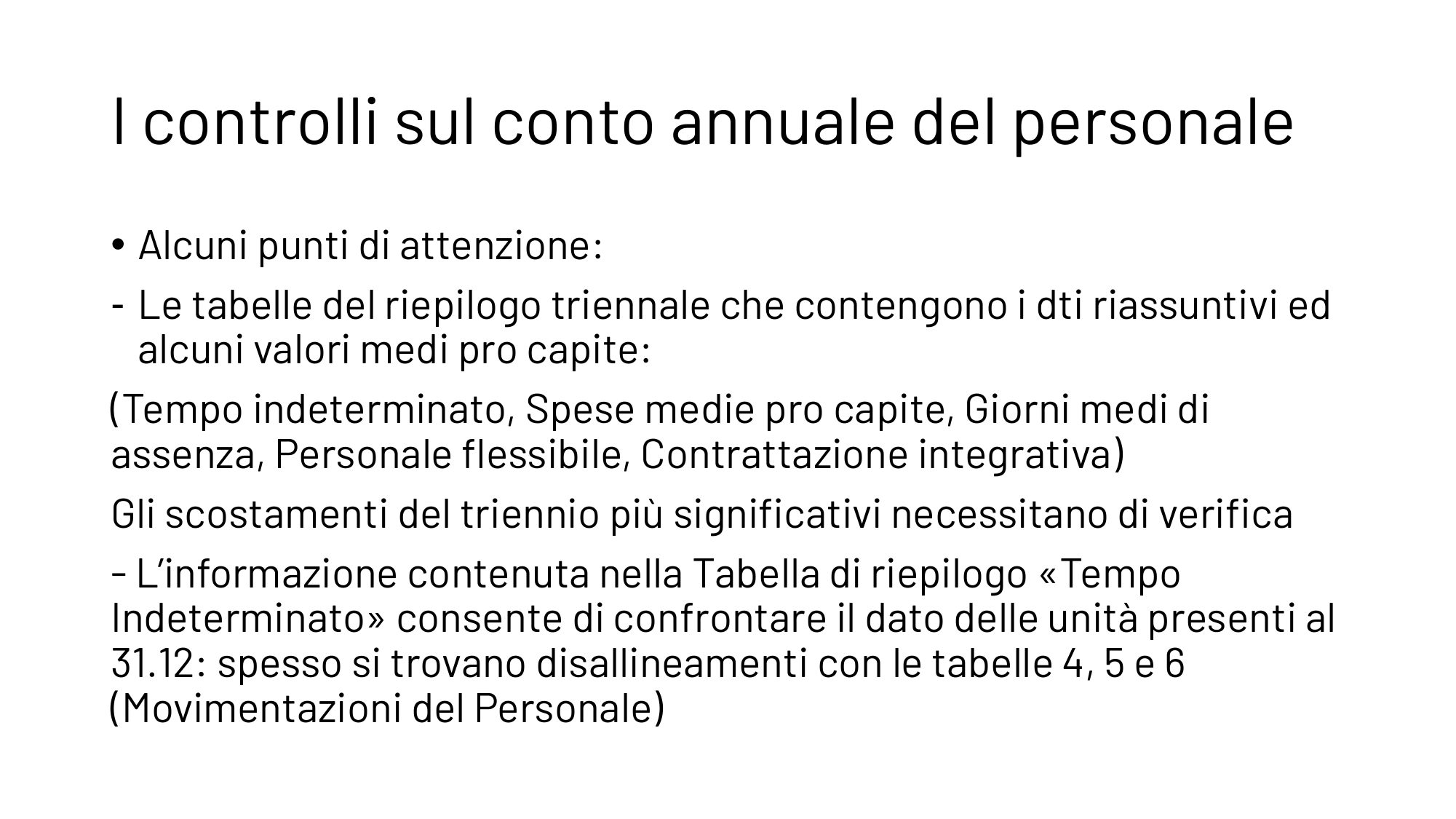

# I controlli sul conto annuale del personale
Alcuni punti di attenzione:
Le tabelle del riepilogo triennale che contengono i dti riassuntivi ed alcuni valori medi pro capite:
(Tempo indeterminato, Spese medie pro capite, Giorni medi di assenza, Personale flessibile, Contrattazione integrativa)
Gli scostamenti del triennio più significativi necessitano di verifica
- L’informazione contenuta nella Tabella di riepilogo «Tempo Indeterminato» consente di confrontare il dato delle unità presenti al 31.12: spesso si trovano disallineamenti con le tabelle 4, 5 e 6 (Movimentazioni del Personale)